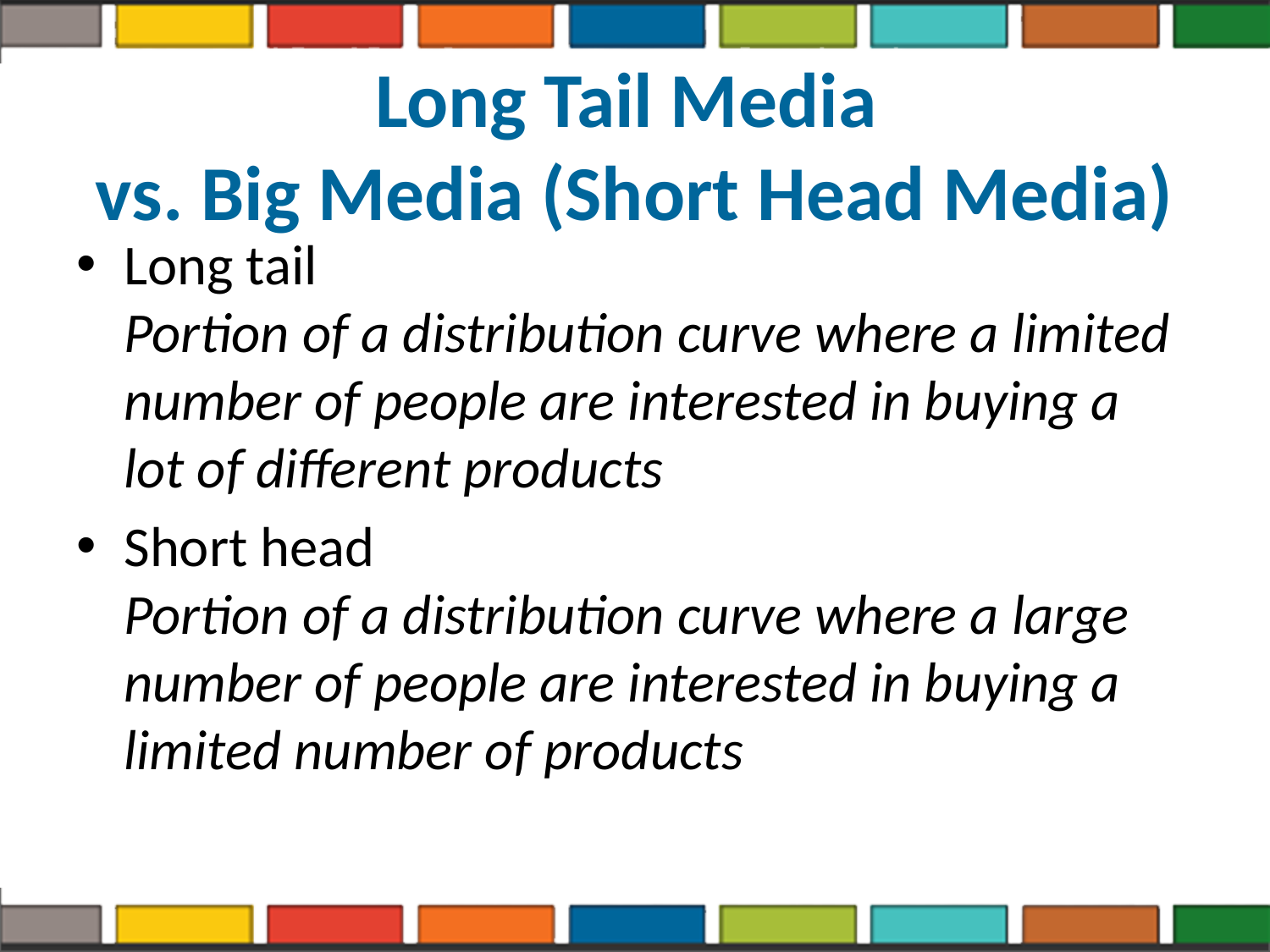

# Long Tail Media vs. Big Media (Short Head Media)
Long tail
Portion of a distribution curve where a limited number of people are interested in buying a lot of different products
Short head
Portion of a distribution curve where a large number of people are interested in buying a limited number of products